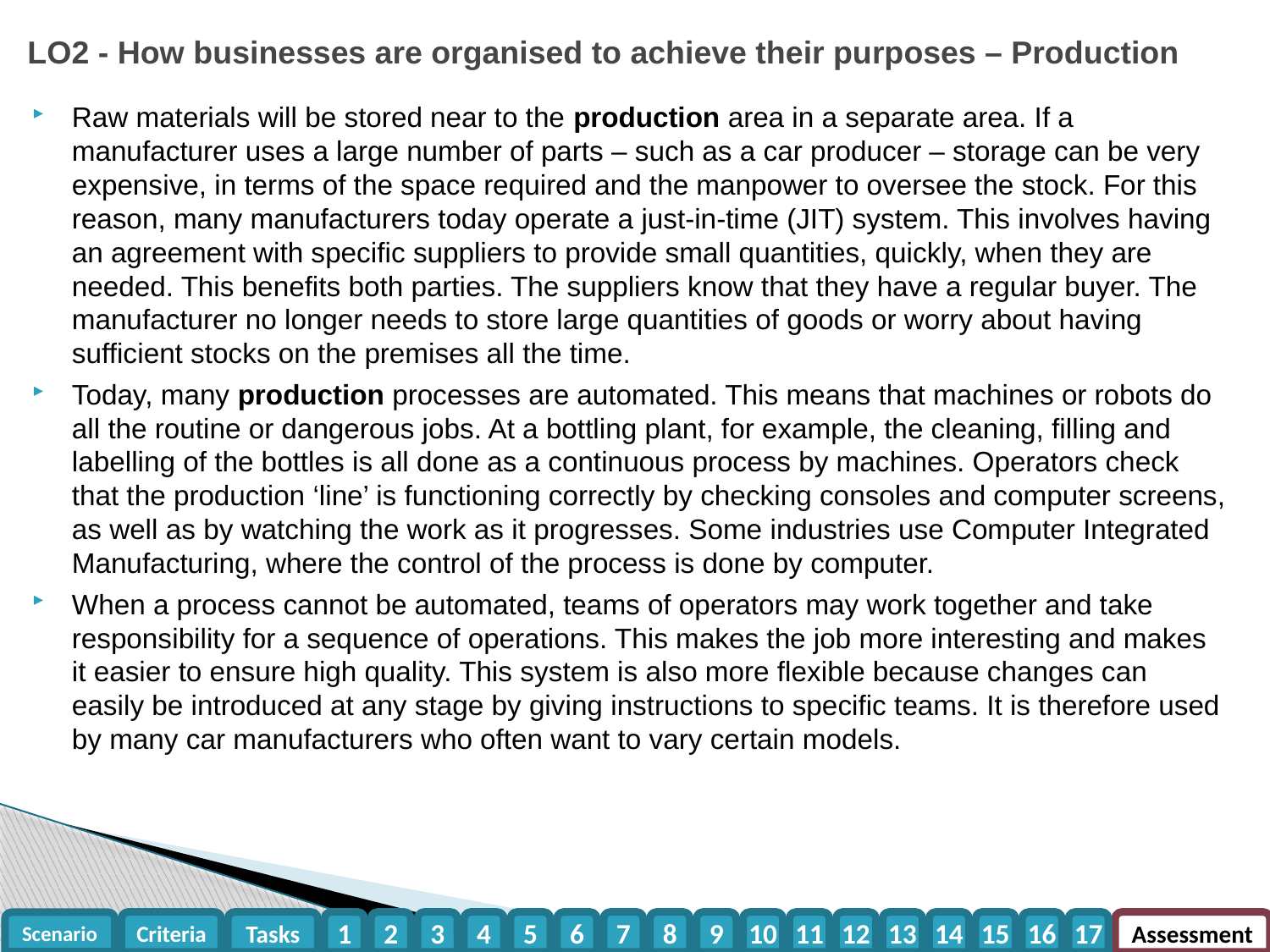

LO2 - How businesses are organised to achieve their purposes – Production
Raw materials will be stored near to the production area in a separate area. If a manufacturer uses a large number of parts – such as a car producer – storage can be very expensive, in terms of the space required and the manpower to oversee the stock. For this reason, many manufacturers today operate a just-in-time (JIT) system. This involves having an agreement with specific suppliers to provide small quantities, quickly, when they are needed. This benefits both parties. The suppliers know that they have a regular buyer. The manufacturer no longer needs to store large quantities of goods or worry about having sufficient stocks on the premises all the time.
Today, many production processes are automated. This means that machines or robots do all the routine or dangerous jobs. At a bottling plant, for example, the cleaning, filling and labelling of the bottles is all done as a continuous process by machines. Operators check that the production ‘line’ is functioning correctly by checking consoles and computer screens, as well as by watching the work as it progresses. Some industries use Computer Integrated Manufacturing, where the control of the process is done by computer.
When a process cannot be automated, teams of operators may work together and take responsibility for a sequence of operations. This makes the job more interesting and makes it easier to ensure high quality. This system is also more flexible because changes can easily be introduced at any stage by giving instructions to specific teams. It is therefore used by many car manufacturers who often want to vary certain models.